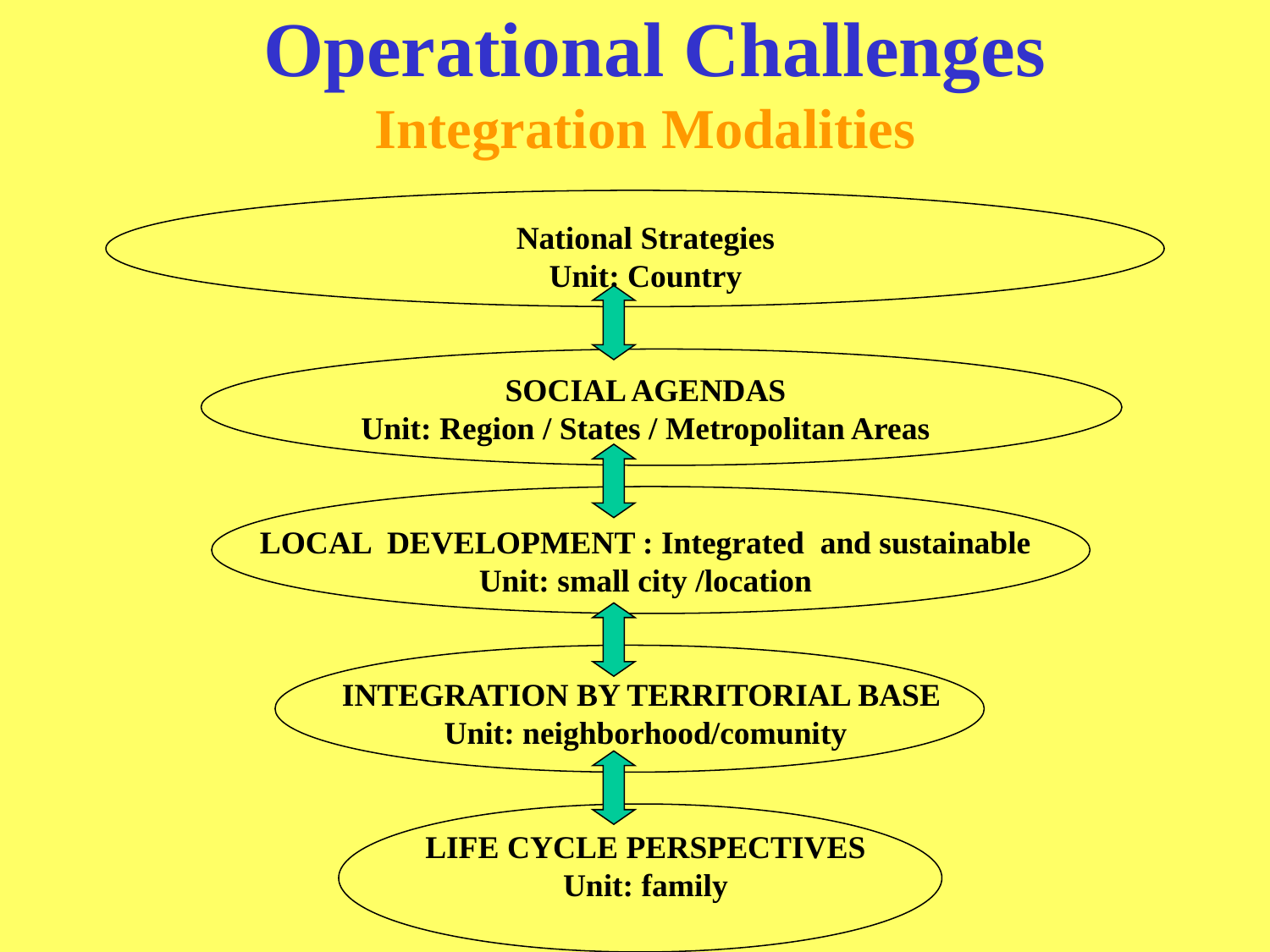

# Operational Challenges Integration Modalities

National Strategies
Unit: Country

SOCIAL AGENDAS
Unit: Region / States / Metropolitan Areas

LOCAL  DEVELOPMENT : Integrated  and sustainable
Unit: small city /location

INTEGRATION BY TERRITORIAL BASE
Unit: neighborhood/comunity

LIFE CYCLE PERSPECTIVES
Unit: family